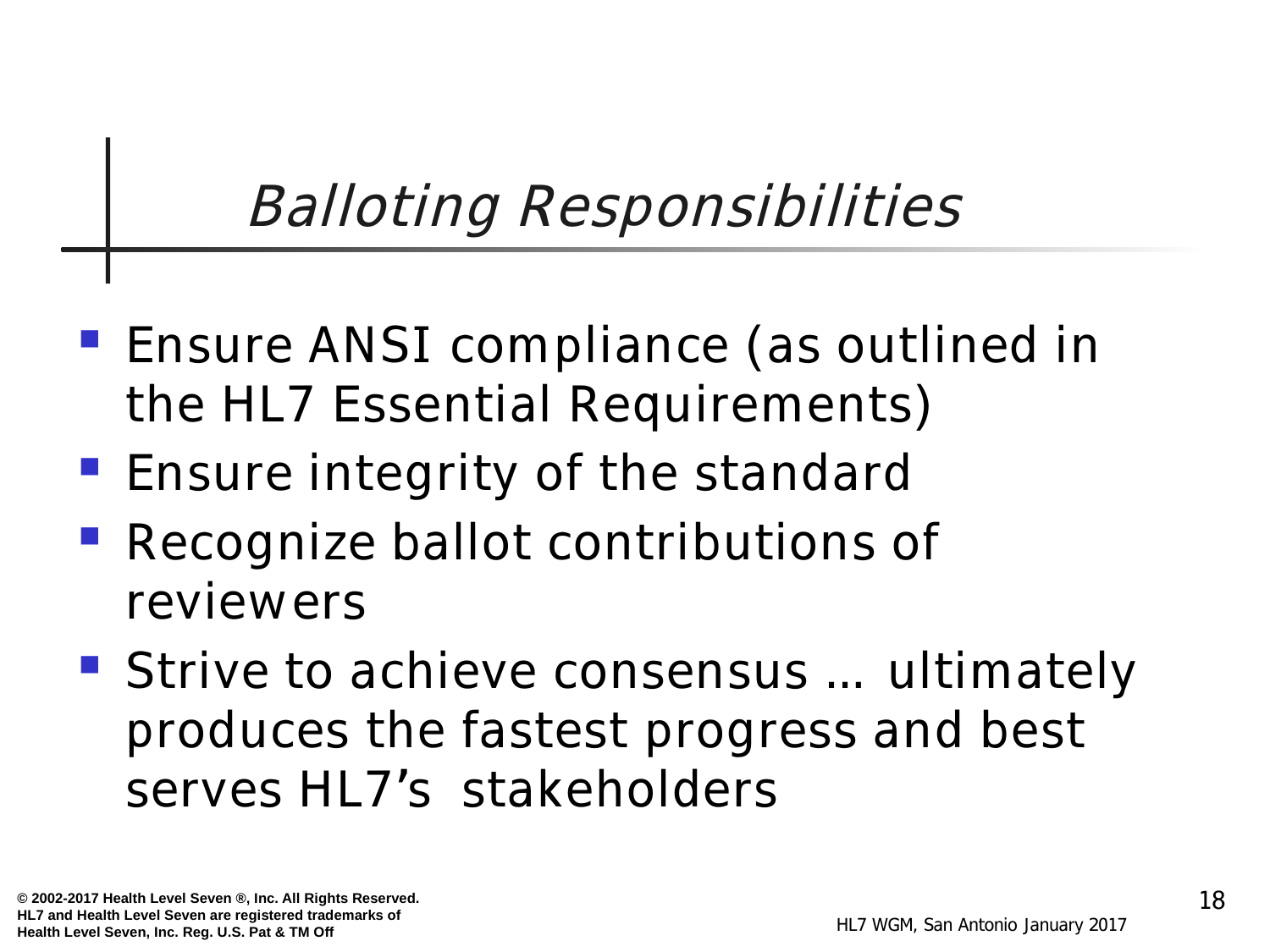

# Balloting Responsibilities
Ensure ANSI compliance (as outlined in the HL7 Essential Requirements)
Ensure integrity of the standard
Recognize ballot contributions of reviewers
Strive to achieve consensus … ultimately produces the fastest progress and best serves HL7’s  stakeholders
18